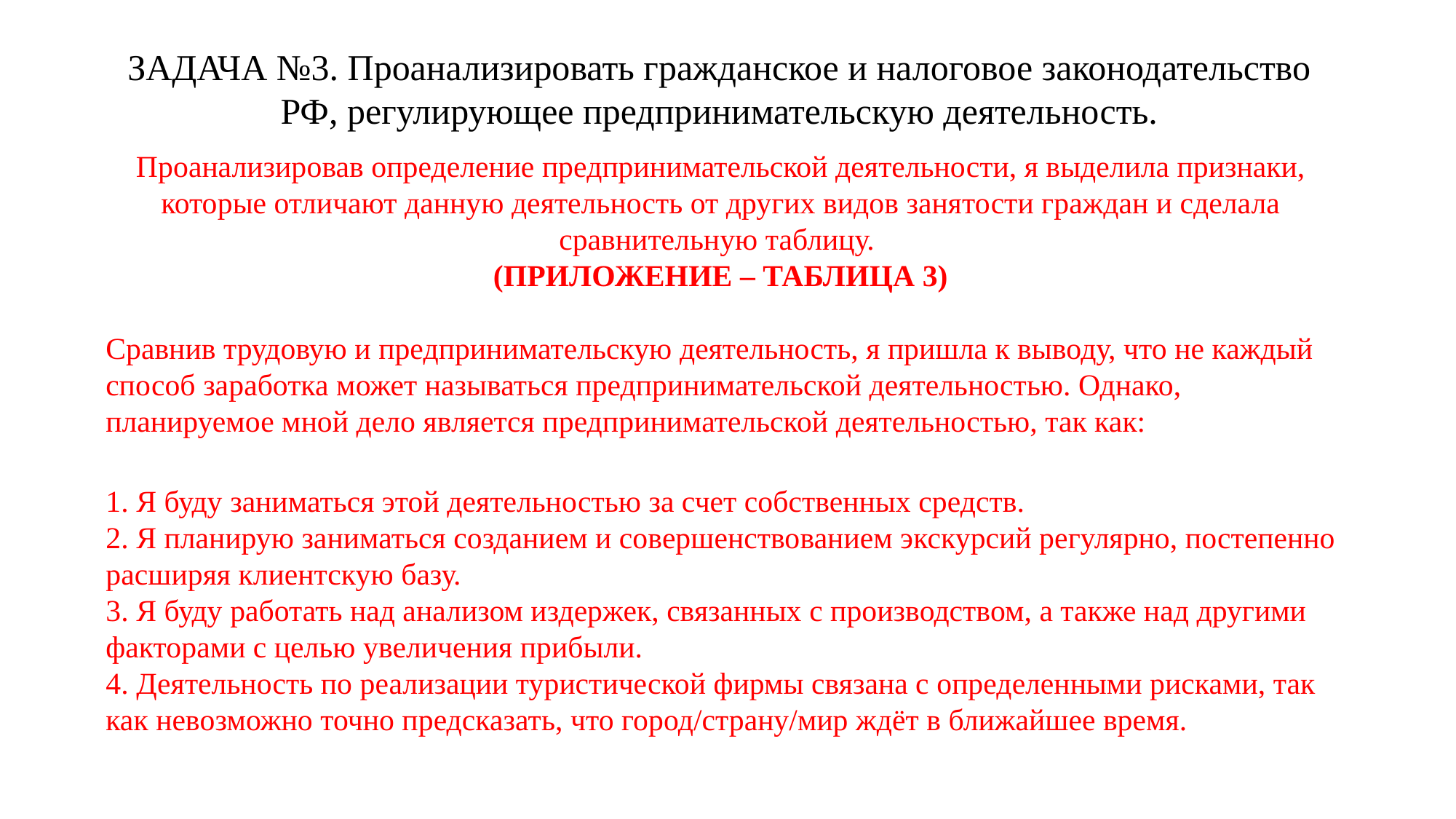

ЗАДАЧА №3. Проанализировать гражданское и налоговое законодательство РФ, регулирующее предпринимательскую деятельность.
Проанализировав определение предпринимательской деятельности, я выделила признаки, которые отличают данную деятельность от других видов занятости граждан и сделала сравнительную таблицу.
(ПРИЛОЖЕНИЕ – ТАБЛИЦА 3)

Сравнив трудовую и предпринимательскую деятельность, я пришла к выводу, что не каждый способ заработка может называться предпринимательской деятельностью. Однако, планируемое мной дело является предпринимательской деятельностью, так как:

1. Я буду заниматься этой деятельностью за счет собственных средств.
2. Я планирую заниматься созданием и совершенствованием экскурсий регулярно, постепенно расширяя клиентскую базу.
3. Я буду работать над анализом издержек, связанных с производством, а также над другими факторами с целью увеличения прибыли.
4. Деятельность по реализации туристической фирмы связана с определенными рисками, так как невозможно точно предсказать, что город/страну/мир ждёт в ближайшее время.